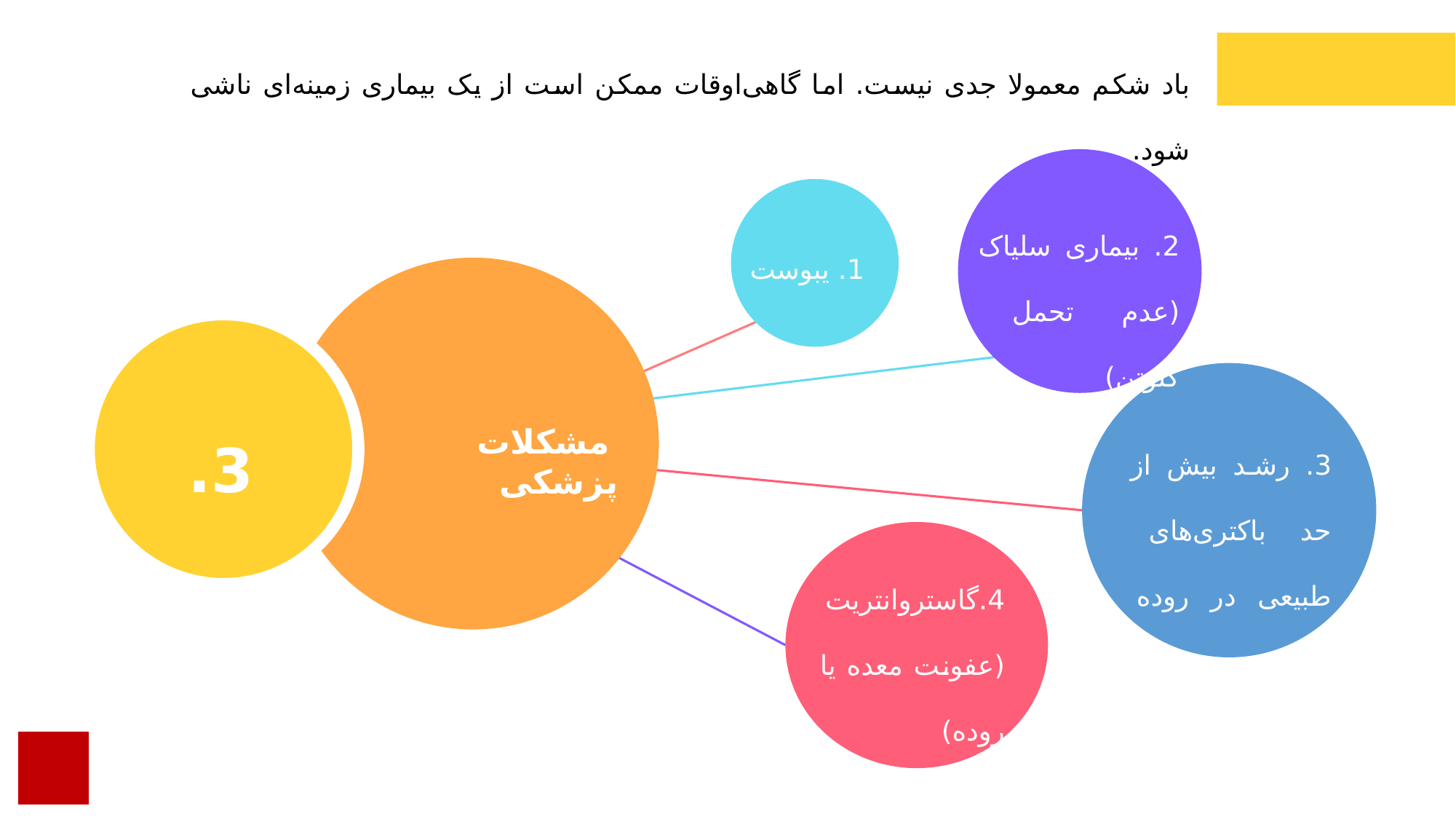

باد شکم معمولا جدی نیست. اما گاهی‌اوقات ممکن است از یک بیماری زمینه‌ای ناشی شود.

2. بیماری سلیاک (عدم تحمل گلوتن)
1. یبوست

3. رشد بیش از حد باکتری‌های طبیعی در روده کوچک
 مشکلات پزشکی
3.

4.گاستروانتریت (عفونت معده یا روده)